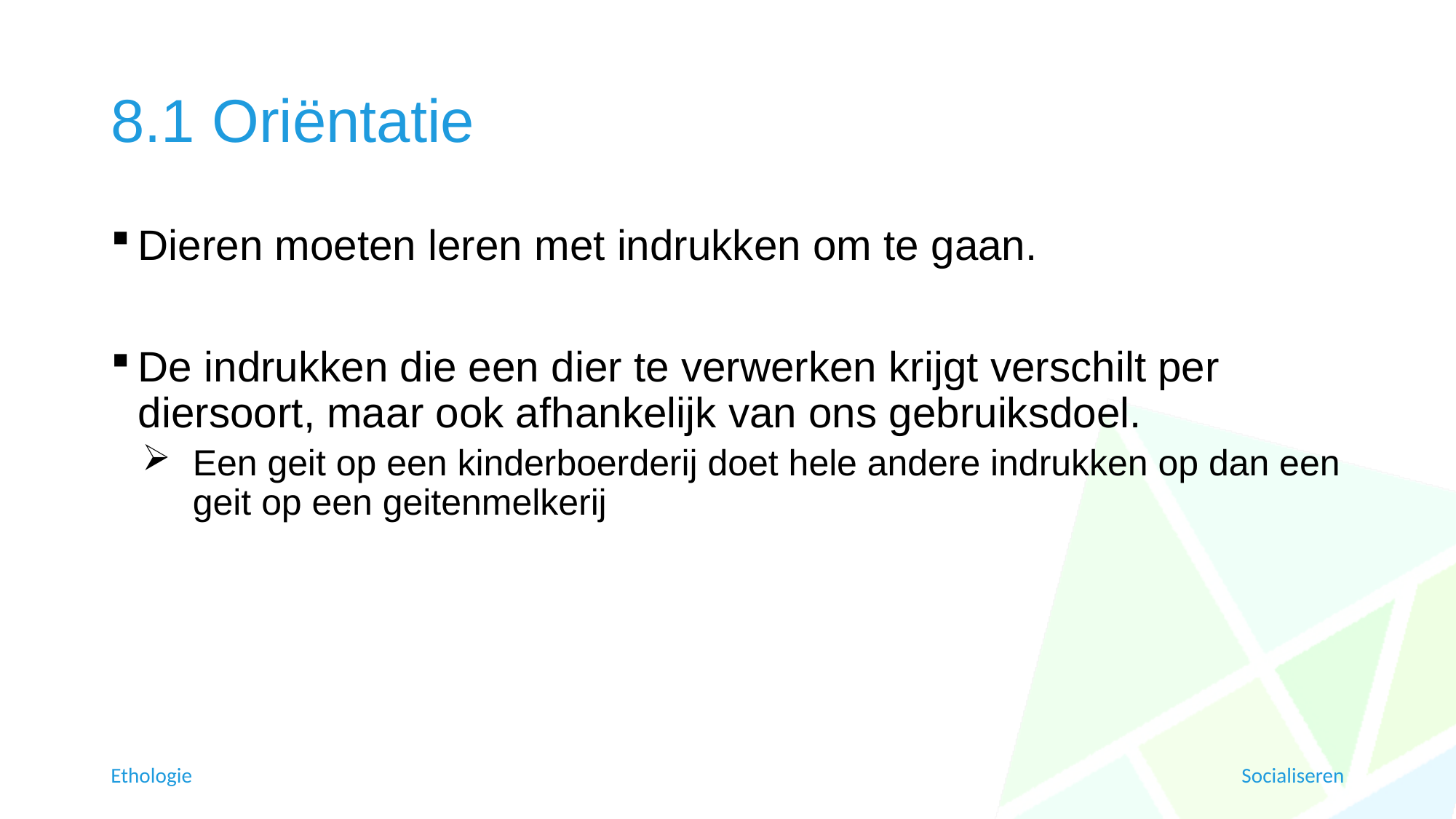

# 8.1 Oriëntatie
Dieren moeten leren met indrukken om te gaan.

De indrukken die een dier te verwerken krijgt verschilt per diersoort, maar ook afhankelijk van ons gebruiksdoel.
Een geit op een kinderboerderij doet hele andere indrukken op dan een geit op een geitenmelkerij

Ethologie
Socialiseren